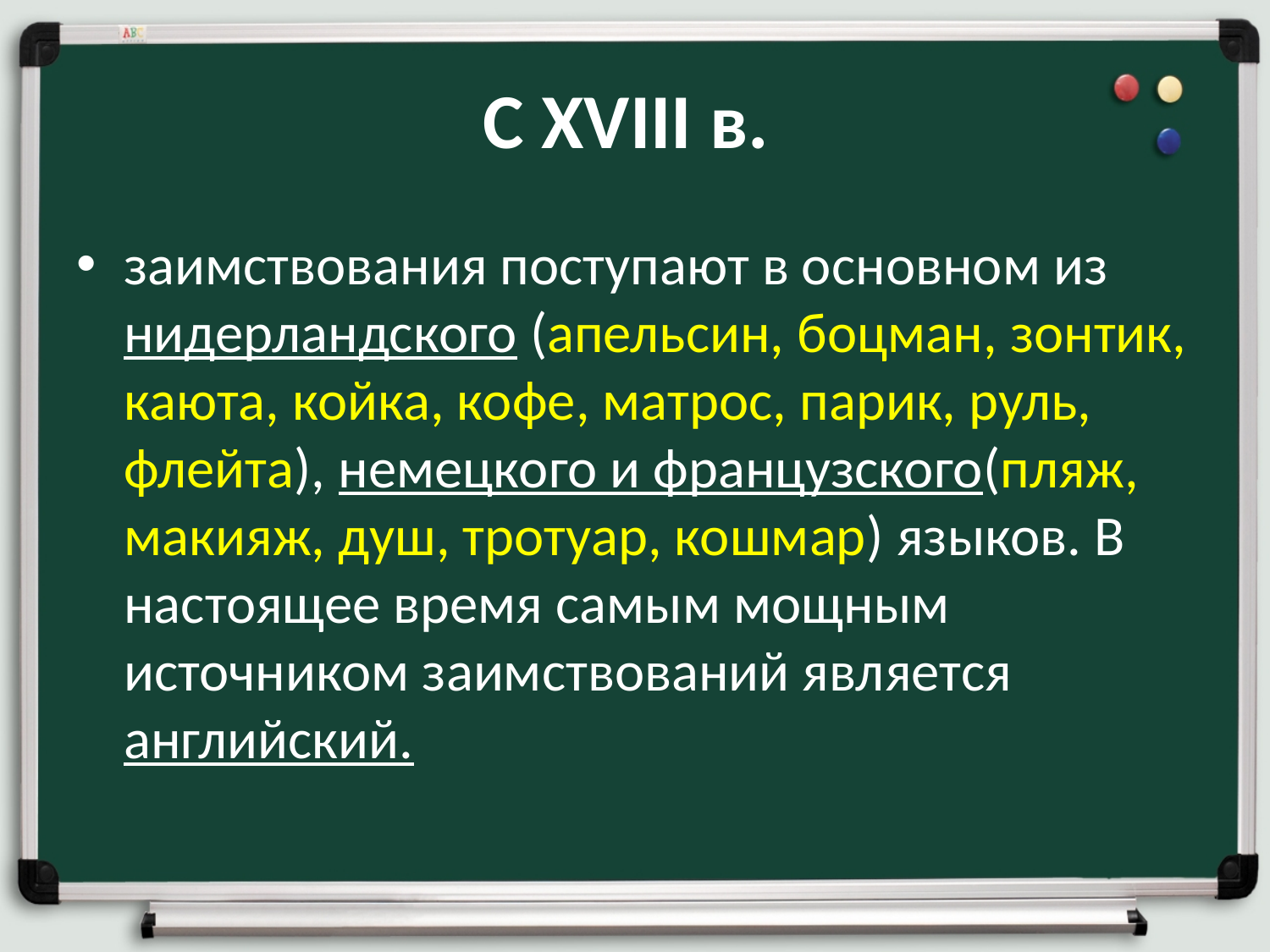

# С XVIII в.
заимствования поступают в основном из нидерландского (апельсин, боцман, зонтик, каюта, койка, кофе, матрос, парик, руль, флейта), немецкого и французского(пляж, макияж, душ, тротуар, кошмар) языков. В настоящее время самым мощным источником заимствований является английский.